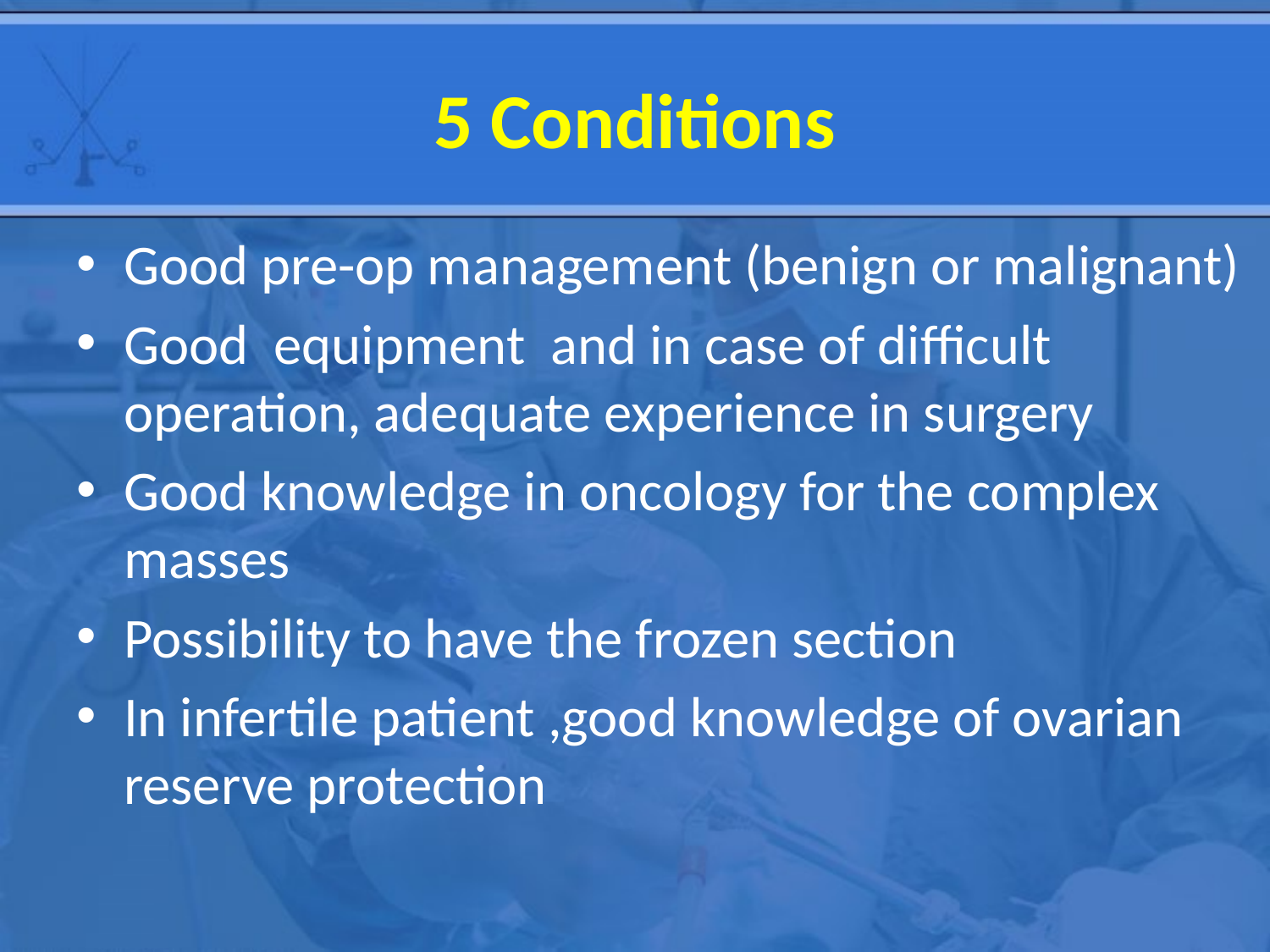

# 5 Conditions
Good pre-op management (benign or malignant)
Good  equipment  and in case of difficult operation, adequate experience in surgery
Good knowledge in oncology for the complex masses
Possibility to have the frozen section
In infertile patient ,good knowledge of ovarian reserve protection